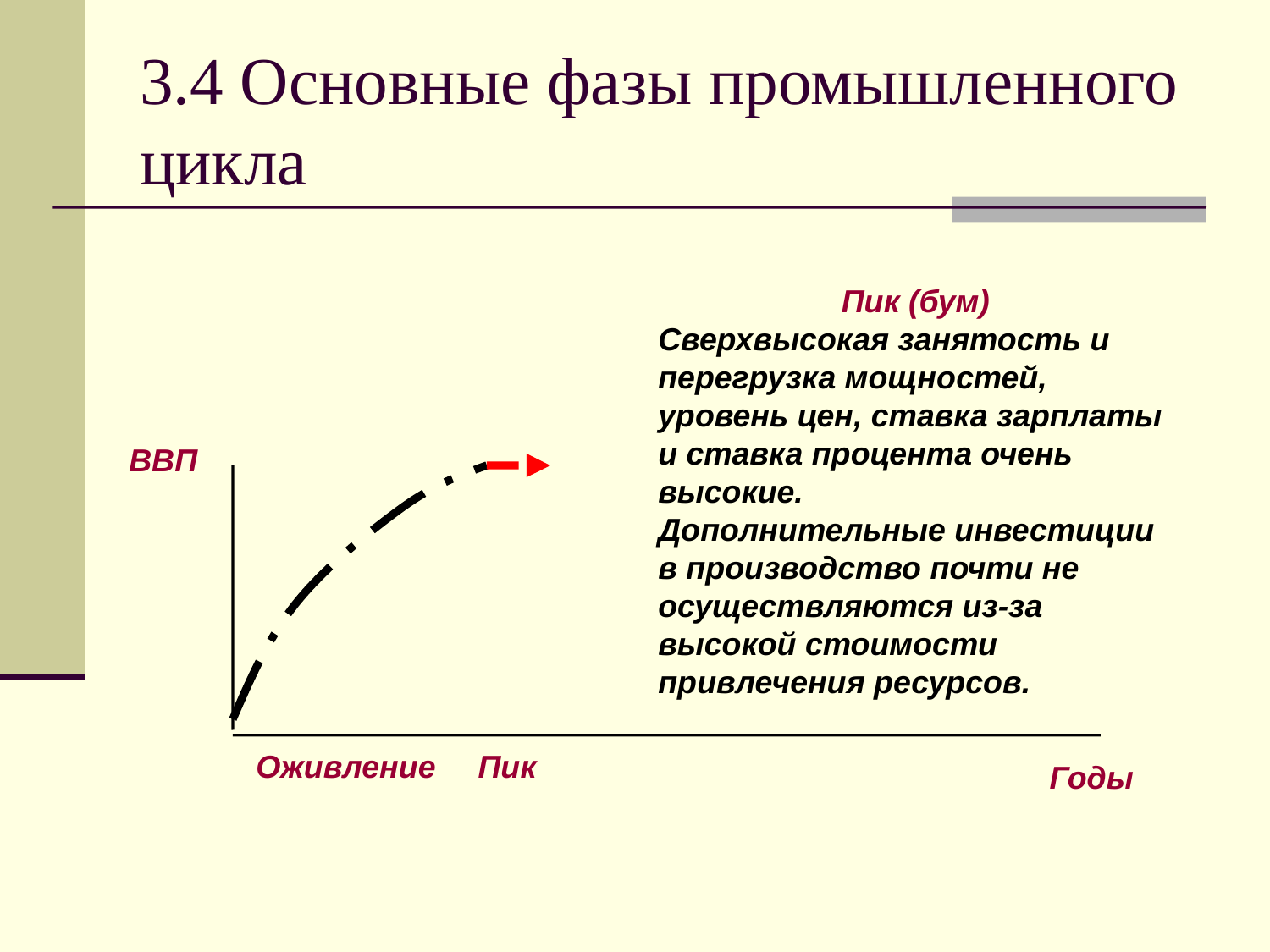

# 3.4 Основные фазы промышленного цикла

Пик (бум)
Сверхвысокая занятость и перегрузка мощностей,
уровень цен, ставка зарплаты и ставка процента очень высокие.
Дополнительные инвестиции в производство почти не осуществляются из-за высокой стоимости привлечения ресурсов.
ВВП

Оживление
Пик
Годы